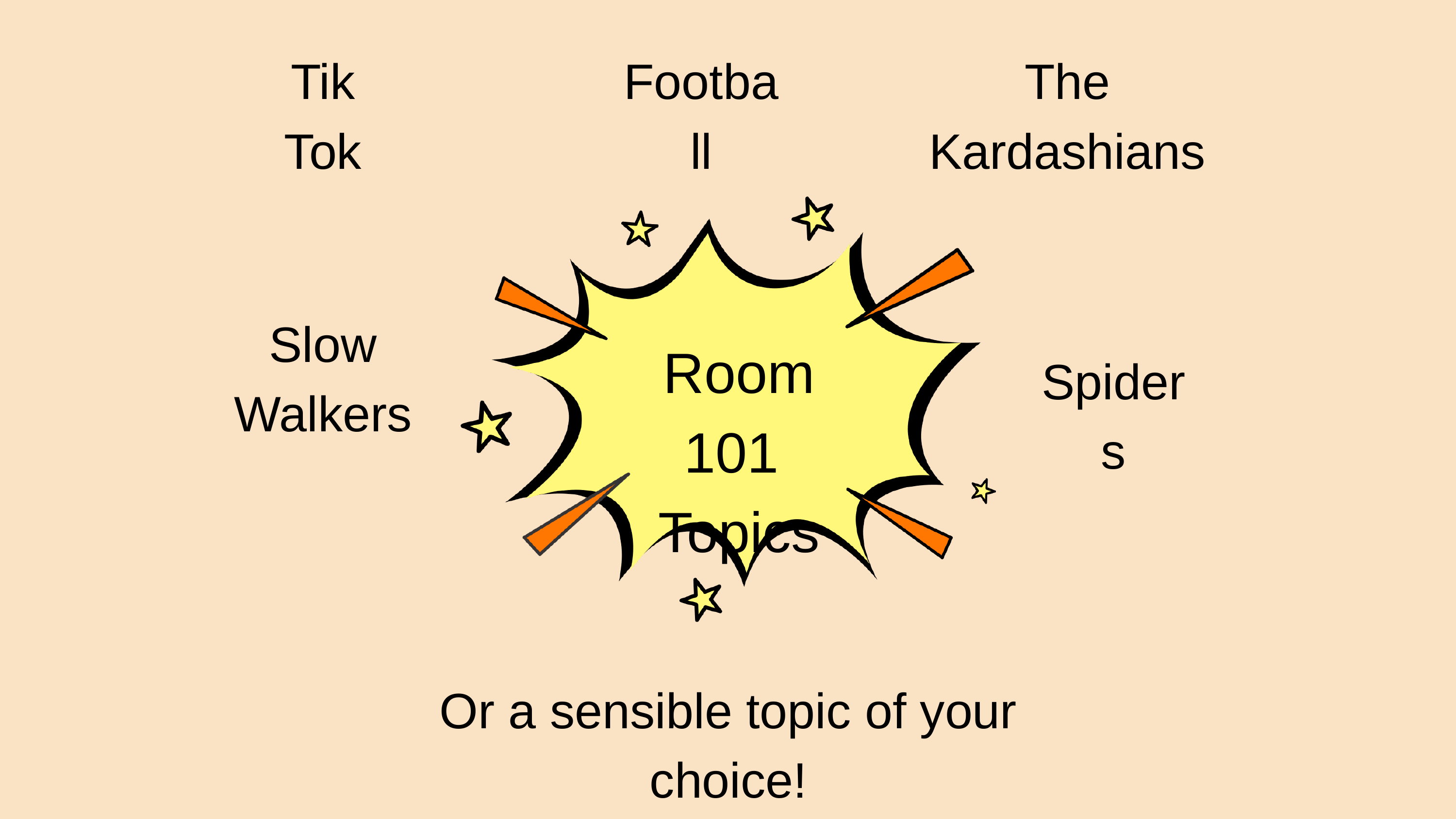

Tik Tok
Football
The Kardashians

Slow Walkers
Room 101
Topics
Spiders

Or a sensible topic of your choice!